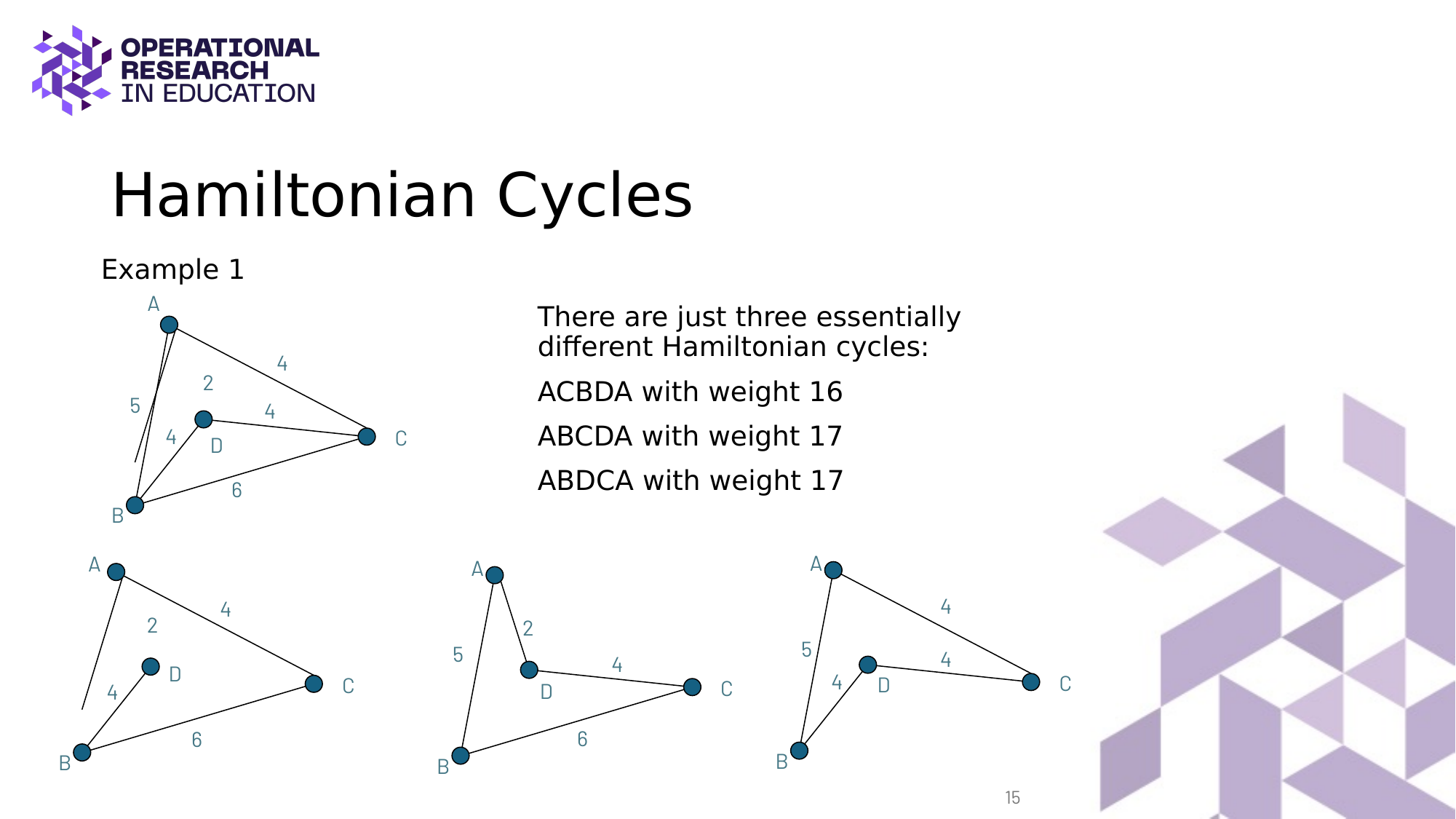

# Hamiltonian Cycles

Example 1
				There are just three essentially 					different Hamiltonian cycles:
				ACBDA with weight 16
				ABCDA with weight 17
				ABDCA with weight 17

A

4
2
5
4

4

C
D

6

B
A

4
5
4

4

C
D

B
A

4
2
D

C
4

6

B
A

2
5
4

C
D

6

B
15